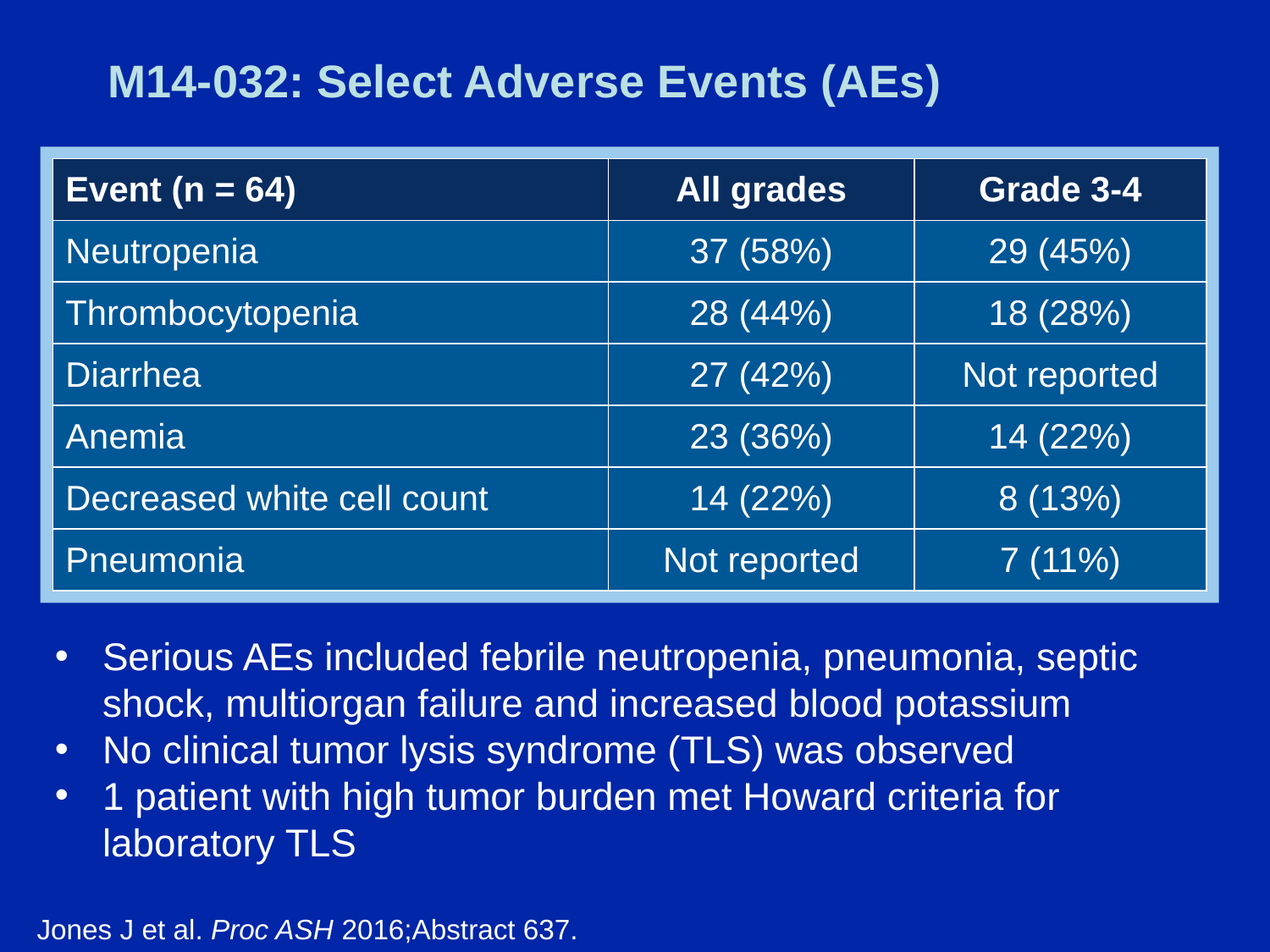

# M14-032: Select Adverse Events (AEs)

| Event (n = 64) | All grades | Grade 3-4 |
| --- | --- | --- |
| Neutropenia | 37 (58%) | 29 (45%) |
| Thrombocytopenia | 28 (44%) | 18 (28%) |
| Diarrhea | 27 (42%) | Not reported |
| Anemia | 23 (36%) | 14 (22%) |
| Decreased white cell count | 14 (22%) | 8 (13%) |
| Pneumonia | Not reported | 7 (11%) |
Serious AEs included febrile neutropenia, pneumonia, septic shock, multiorgan failure and increased blood potassium
No clinical tumor lysis syndrome (TLS) was observed
1 patient with high tumor burden met Howard criteria for laboratory TLS
Jones J et al. Proc ASH 2016;Abstract 637.